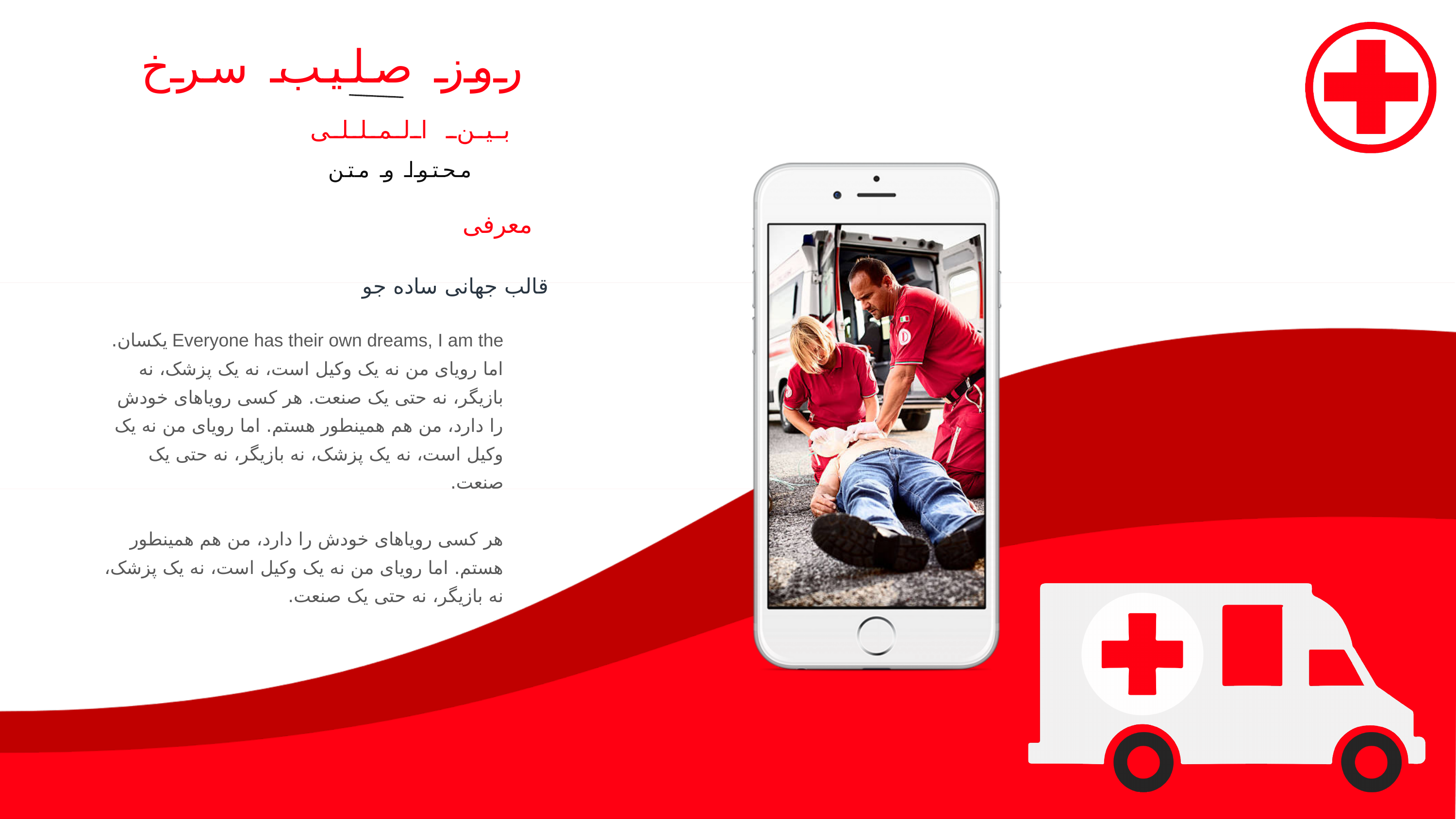

روز صلیب سرخ

بین المللی

محتوا و متن
معرفی

قالب جهانی ساده جو

Everyone has their own dreams, I am the یکسان. اما رویای من نه یک وکیل است، نه یک پزشک، نه بازیگر، نه حتی یک صنعت. هر کسی رویاهای خودش را دارد، من هم همینطور هستم. اما رویای من نه یک وکیل است، نه یک پزشک، نه بازیگر، نه حتی یک صنعت.

هر کسی رویاهای خودش را دارد، من هم همینطور هستم. اما رویای من نه یک وکیل است، نه یک پزشک، نه بازیگر، نه حتی یک صنعت.